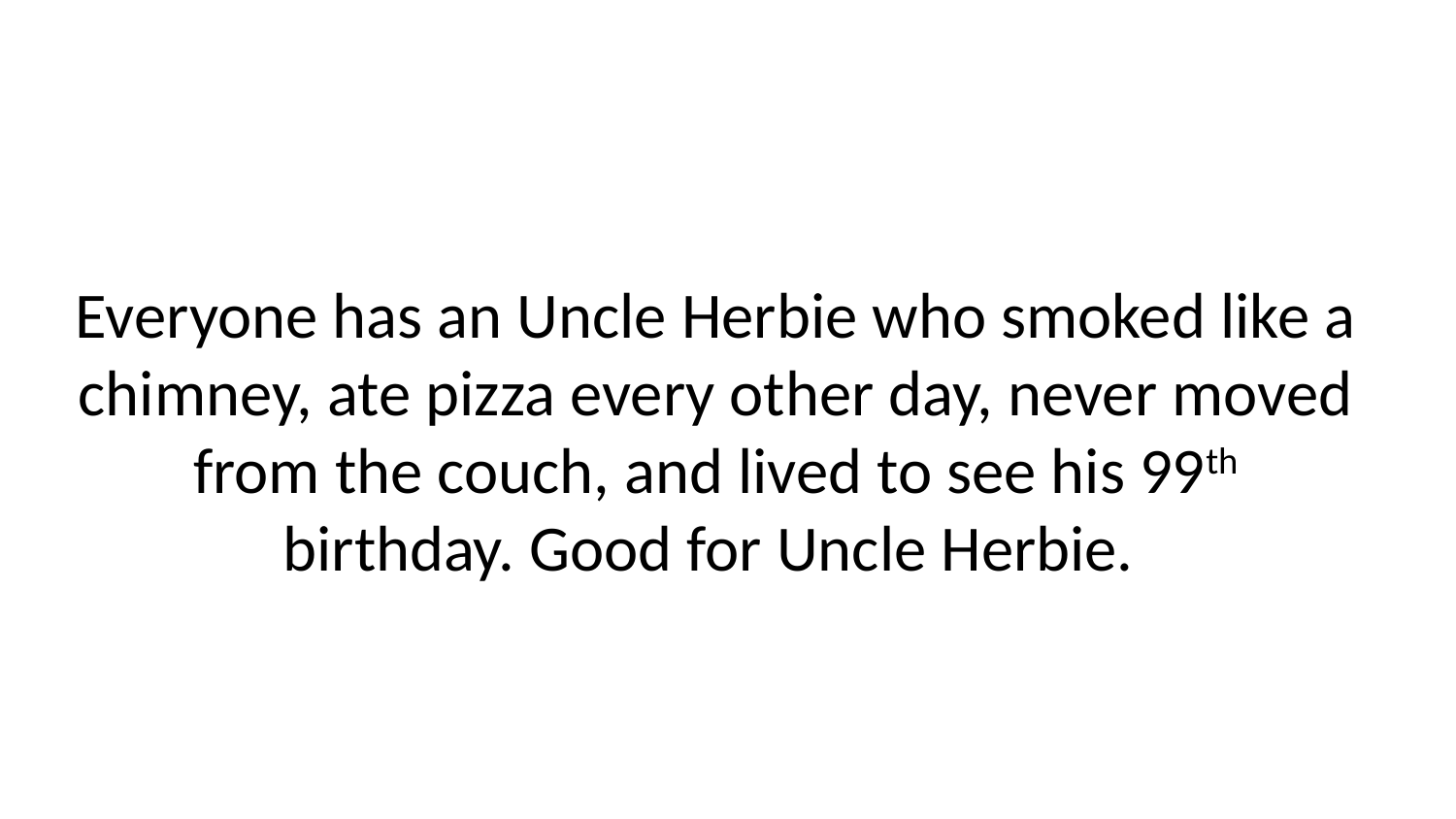

# Everyone has an Uncle Herbie who smoked like a chimney, ate pizza every other day, never moved from the couch, and lived to see his 99th birthday. Good for Uncle Herbie.